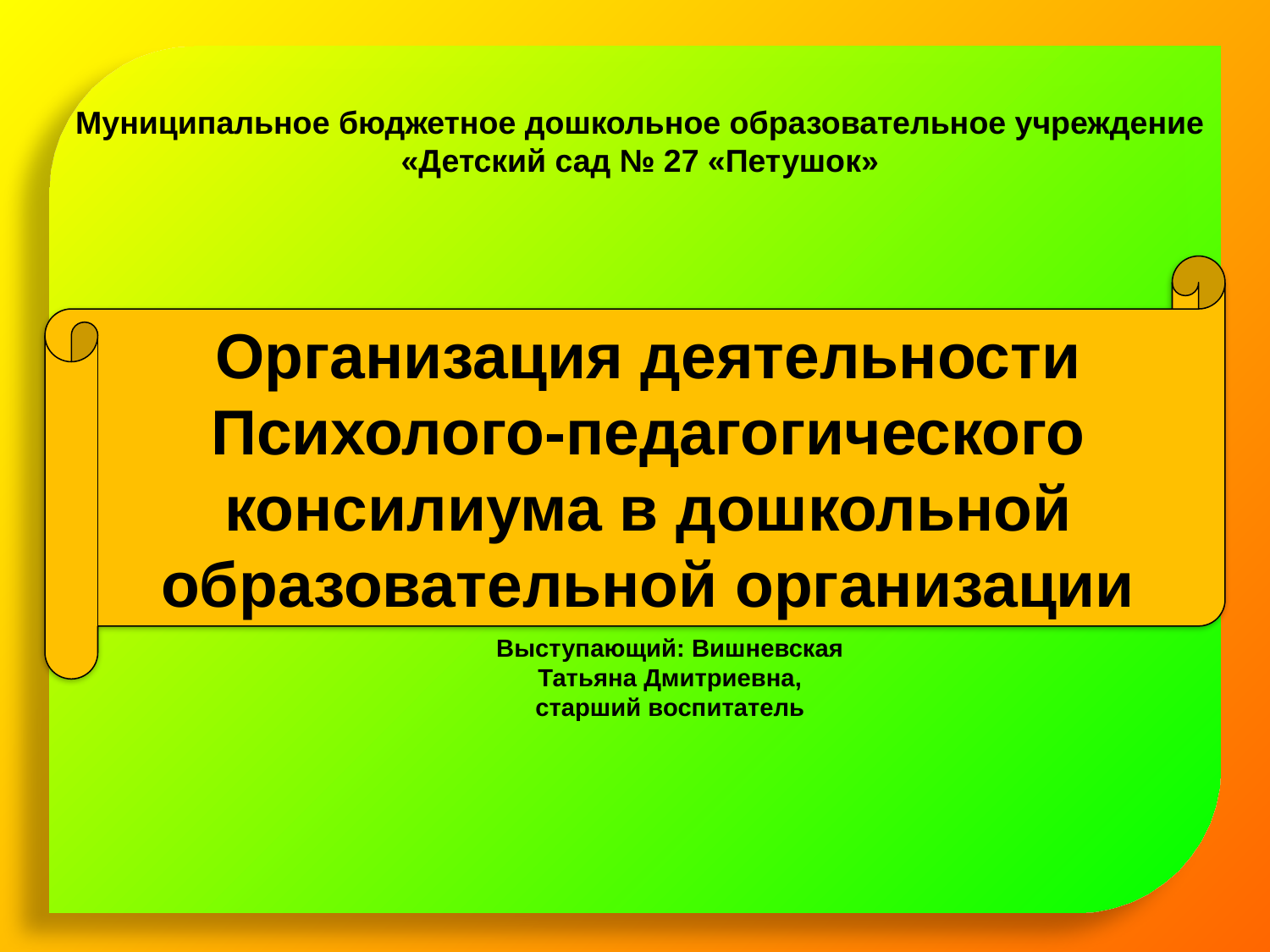

Муниципальное
Муниципальное бюджетное дошкольное образовательное учреждение
«Детский сад № 27 «Петушок»
Организация деятельности Психолого-педагогического консилиума в дошкольной образовательной организации
Выступающий: Вишневская Татьяна Дмитриевна,
 старший воспитатель